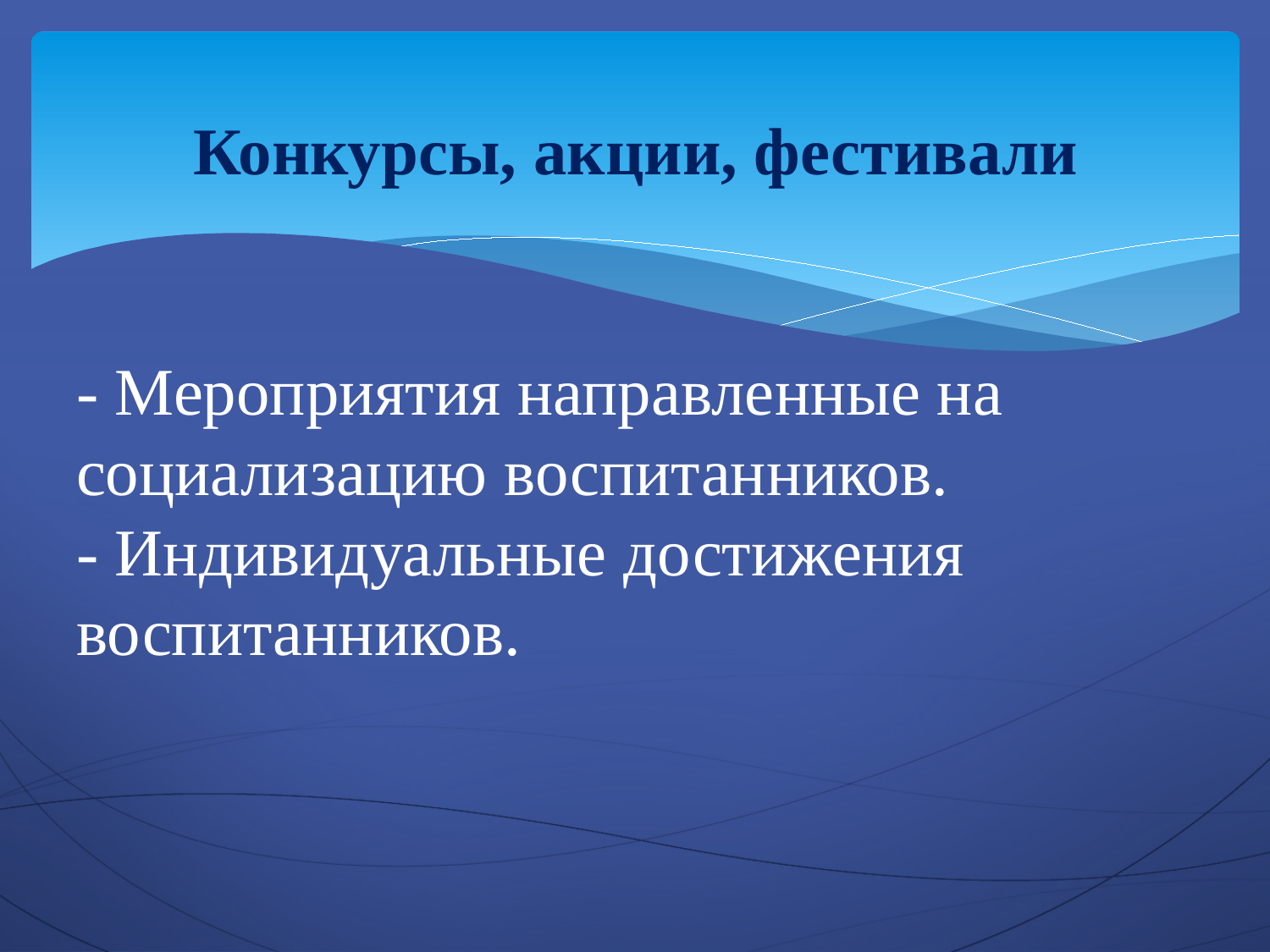

# Конкурсы, акции, фестивали - Мероприятия направленные на социализацию воспитанников. - Индивидуальные достижения воспитанников.